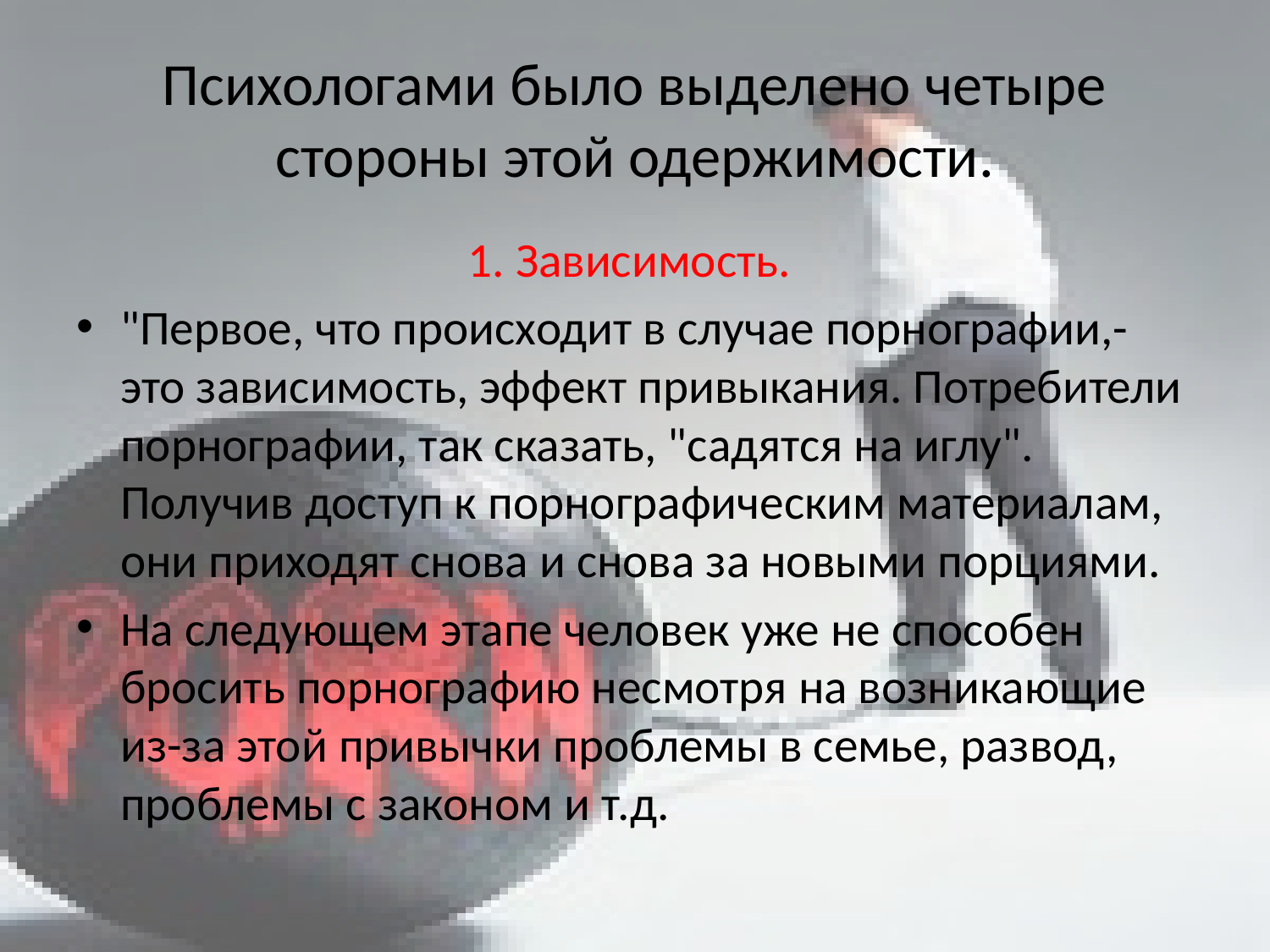

# Психологами было выделено четыре стороны этой одержимости.
1. Зависимость.
"Первое, что происходит в случае порнографии,- это зависимость, эффект привыкания. Потребители порнографии, так сказать, "садятся на иглу". Получив доступ к порнографическим материалам, они приходят снова и снова за новыми порциями.
На следующем этапе человек уже не способен бросить порнографию несмотря на возникающие из-за этой привычки проблемы в семье, развод, проблемы с законом и т.д.